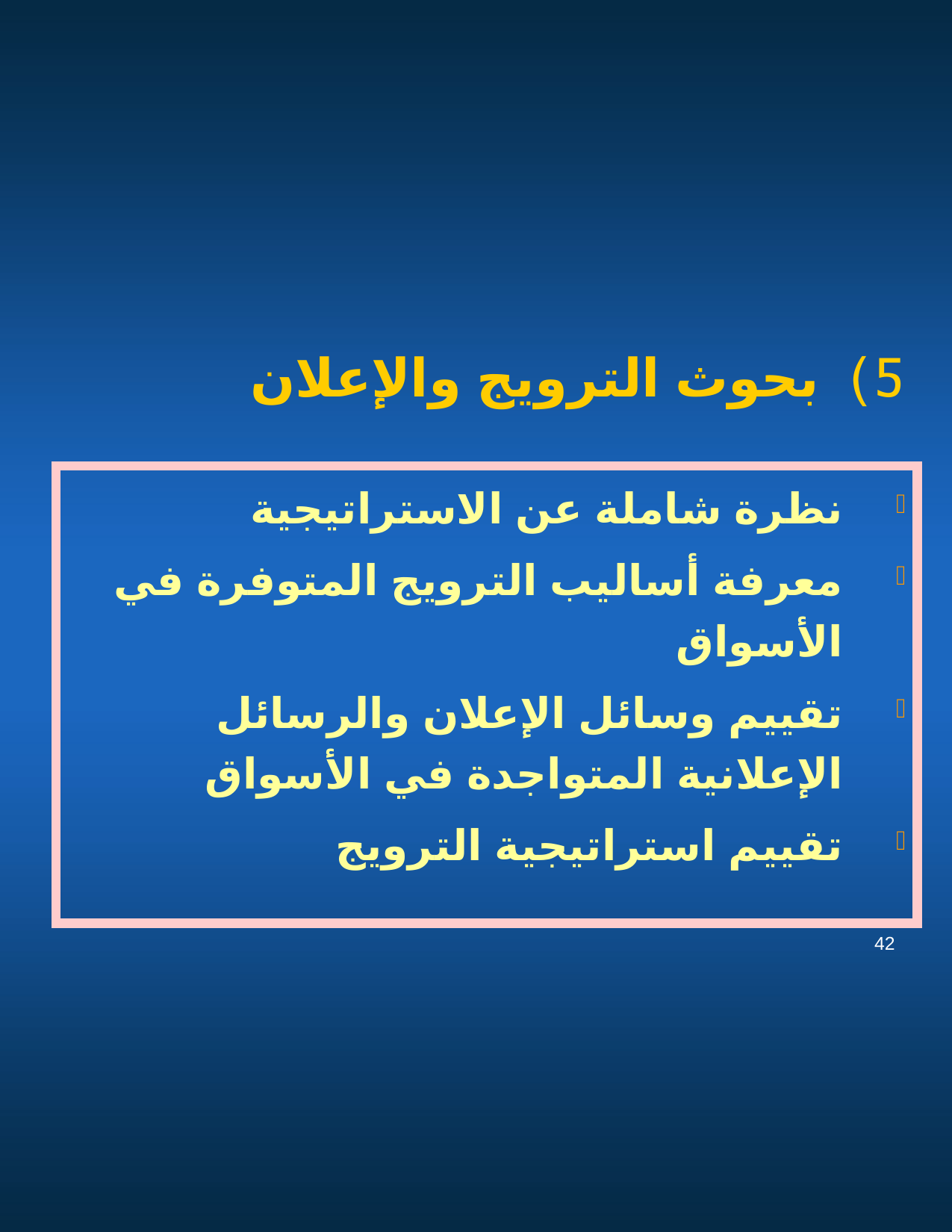

5)  بحوث الترويج والإعلان
نظرة شاملة عن الاستراتيجية
معرفة أساليب الترويج المتوفرة في الأسواق
تقييم وسائل الإعلان والرسائل الإعلانية المتواجدة في الأسواق
تقييم استراتيجية الترويج

42